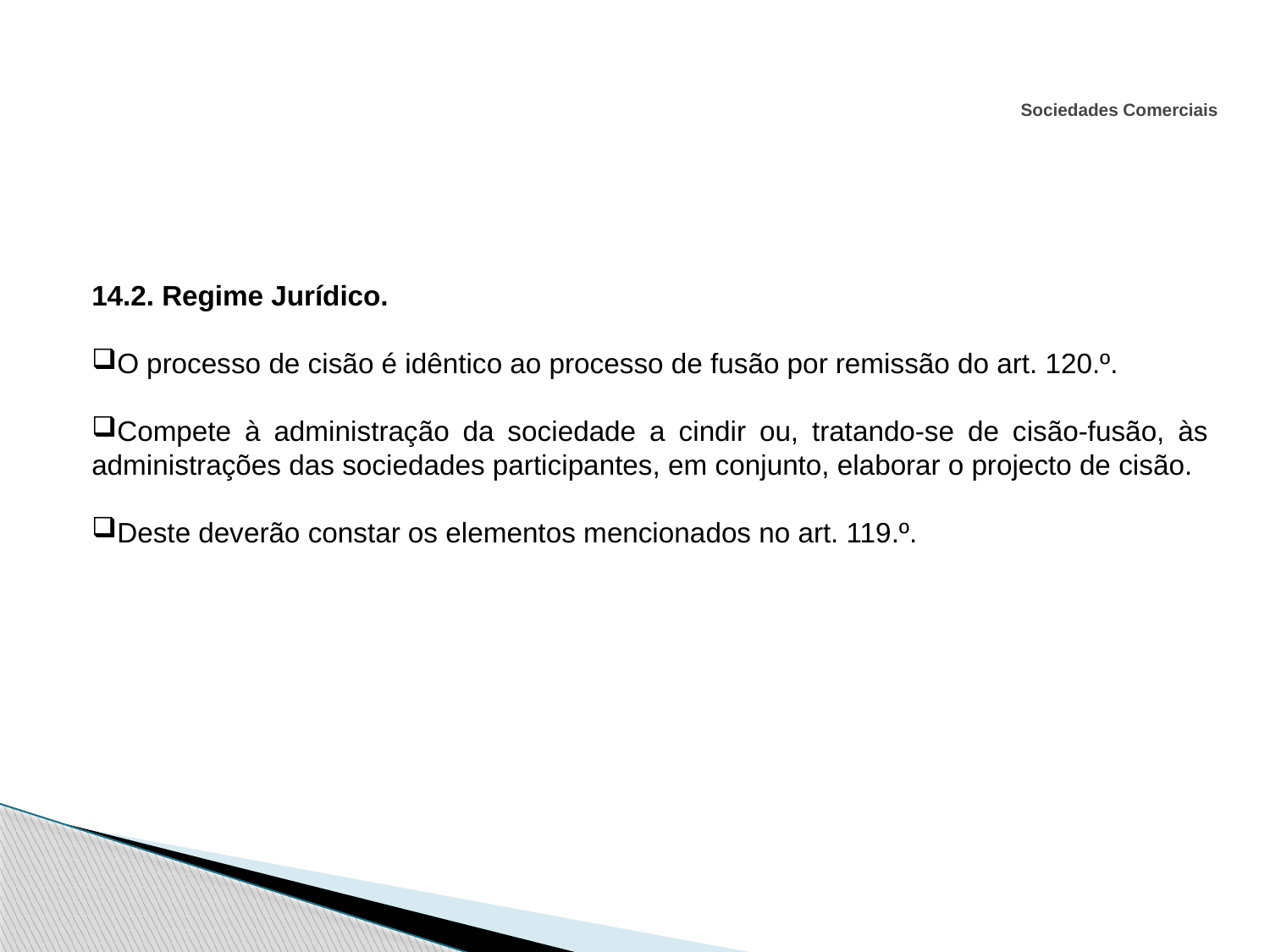

# Sociedades Comerciais

14.2. Regime Jurídico.

O processo de cisão é idêntico ao processo de fusão por remissão do art. 120.º.

Compete à administração da sociedade a cindir ou, tratando-se de cisão-fusão, às administrações das sociedades participantes, em conjunto, elaborar o projecto de cisão.

Deste deverão constar os elementos mencionados no art. 119.º.